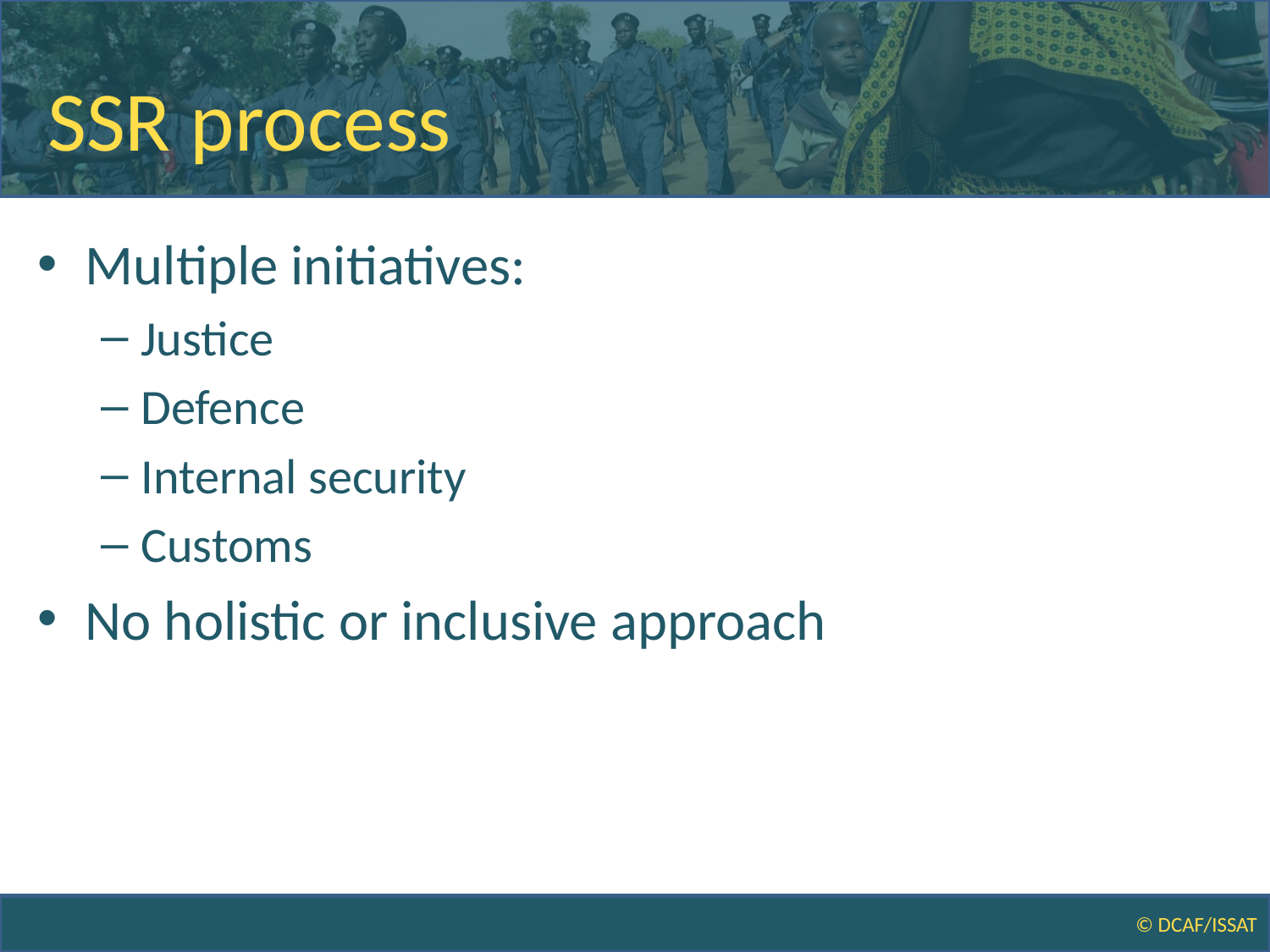

# SSR process
Multiple initiatives:
Justice
Defence
Internal security
Customs
No holistic or inclusive approach